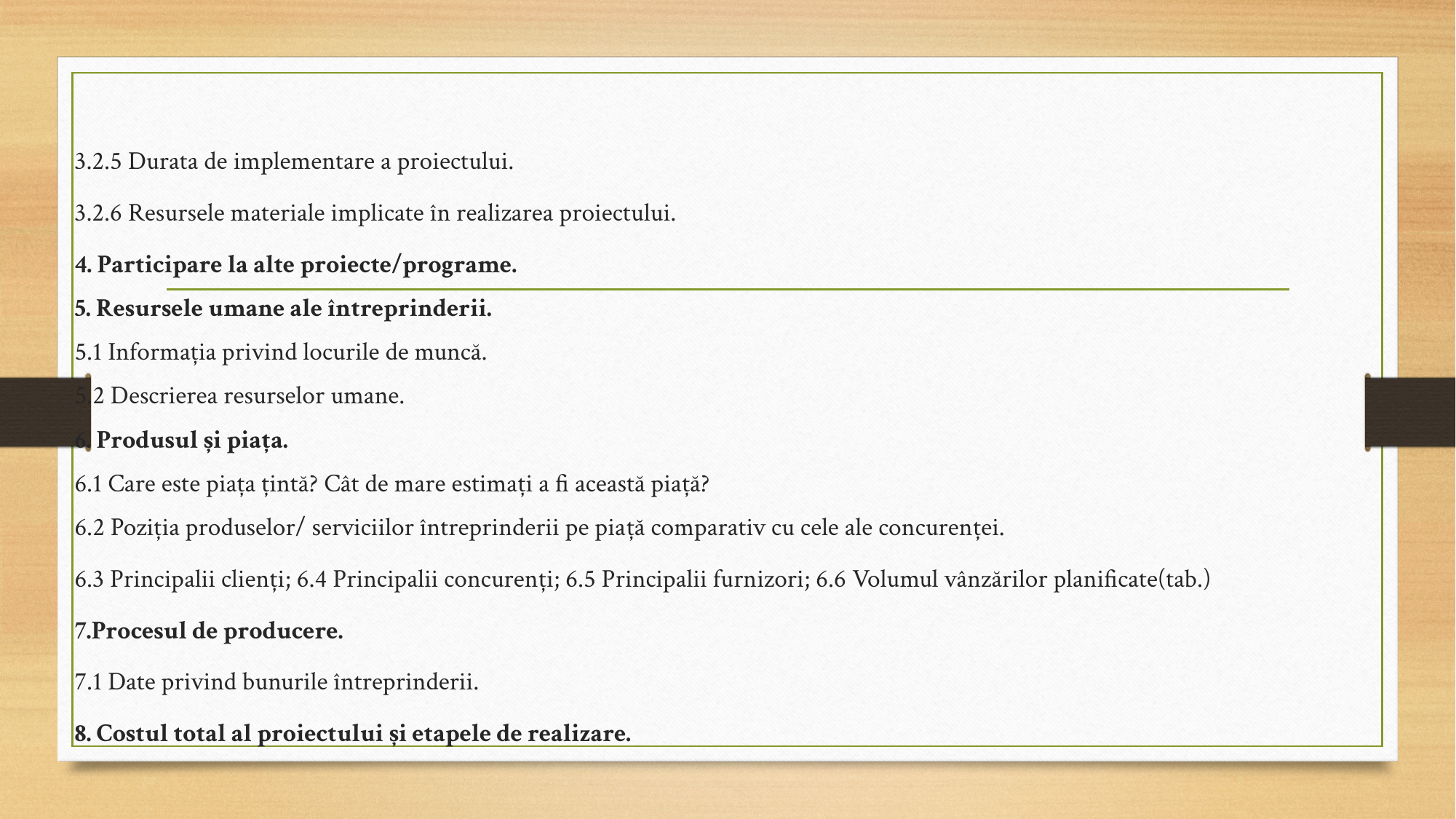

3.2.5 Durata de implementare a proiectului.
3.2.6 Resursele materiale implicate în realizarea proiectului.
4. Participare la alte proiecte/programe.
5. Resursele umane ale întreprinderii.
5.1 Informația privind locurile de muncă.
5.2 Descrierea resurselor umane.
6. Produsul și piața.
6.1 Care este piaţa ţintă? Cât de mare estimaţi a fi această piaţă?
6.2 Poziţia produselor/ serviciilor întreprinderii pe piaţă comparativ cu cele ale concurenţei.
6.3 Principalii clienţi; 6.4 Principalii concurenţi; 6.5 Principalii furnizori; 6.6 Volumul vânzărilor planificate(tab.)
7.Procesul de producere.
7.1 Date privind bunurile întreprinderii.
8. Costul total al proiectului și etapele de realizare.